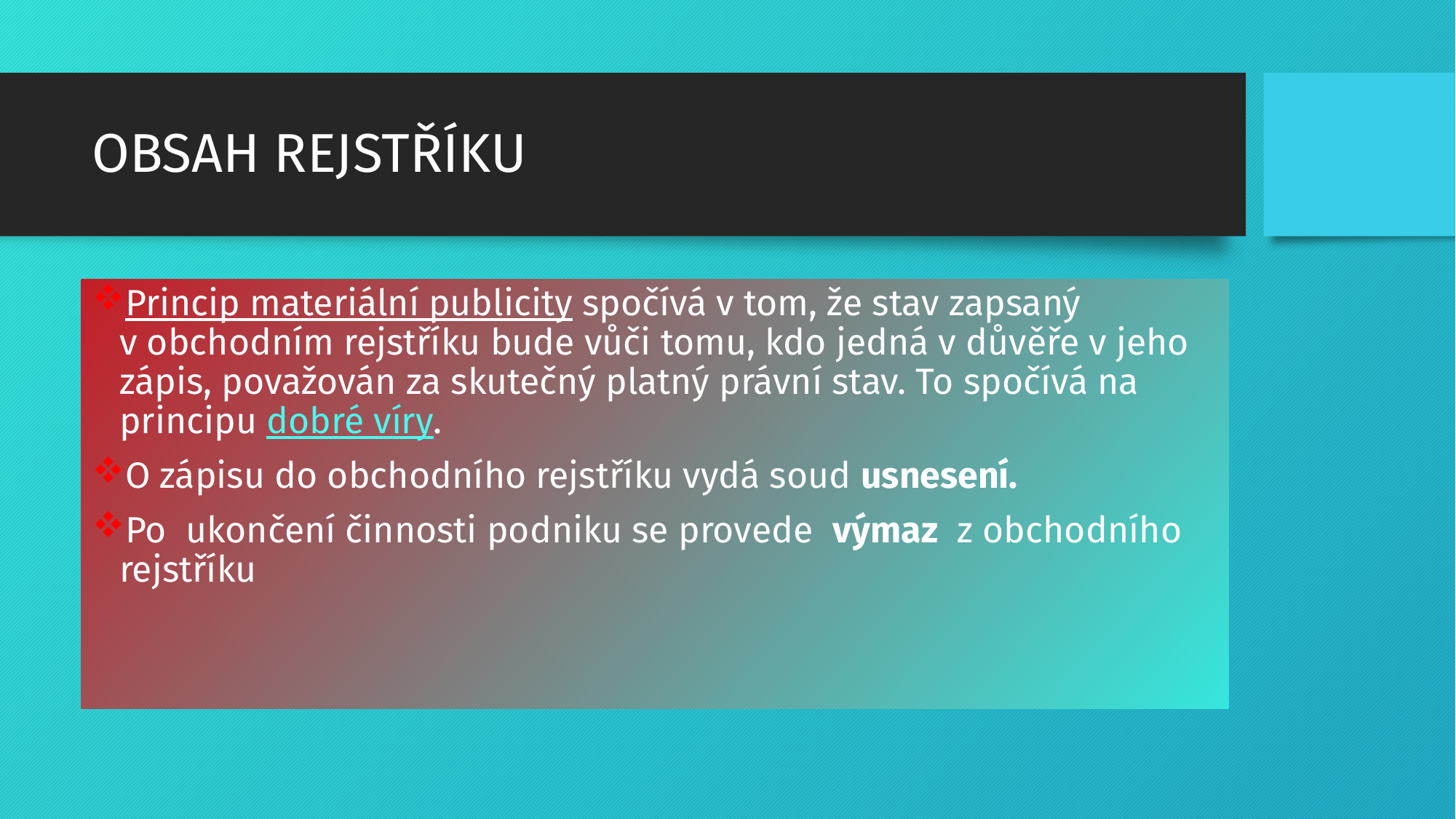

# OBSAH REJSTŘÍKU
Princip materiální publicity spočívá v tom, že stav zapsaný
v obchodním rejstříku bude vůči tomu, kdo jedná v důvěře v jeho zápis, považován za skutečný platný právní stav. To spočívá na principu dobré víry.
O zápisu do obchodního rejstříku vydá soud usnesení.
Po  ukončení činnosti podniku se provede  výmaz  z obchodního rejstříku